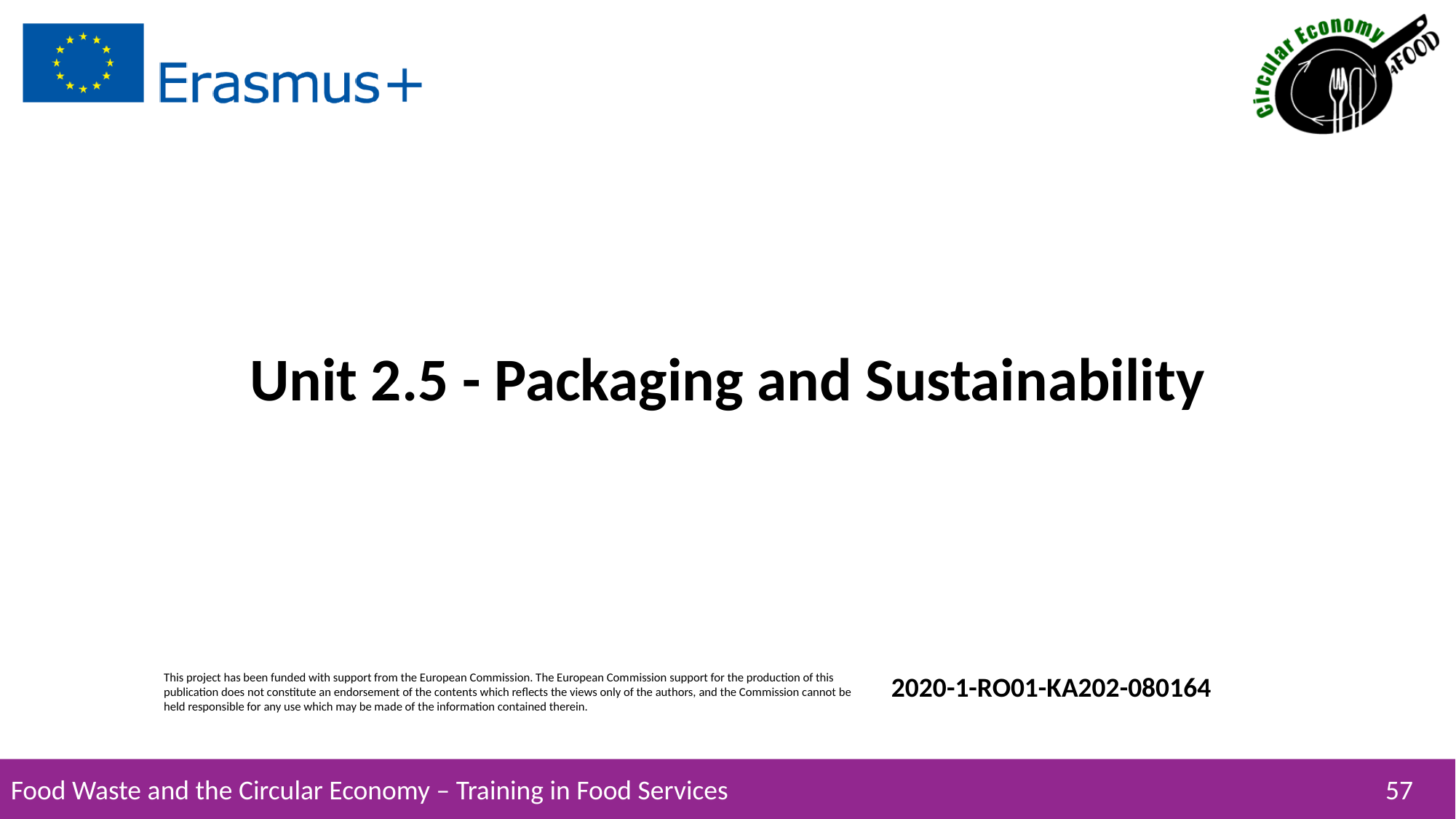

# Unit 2.5 - Packaging and Sustainability